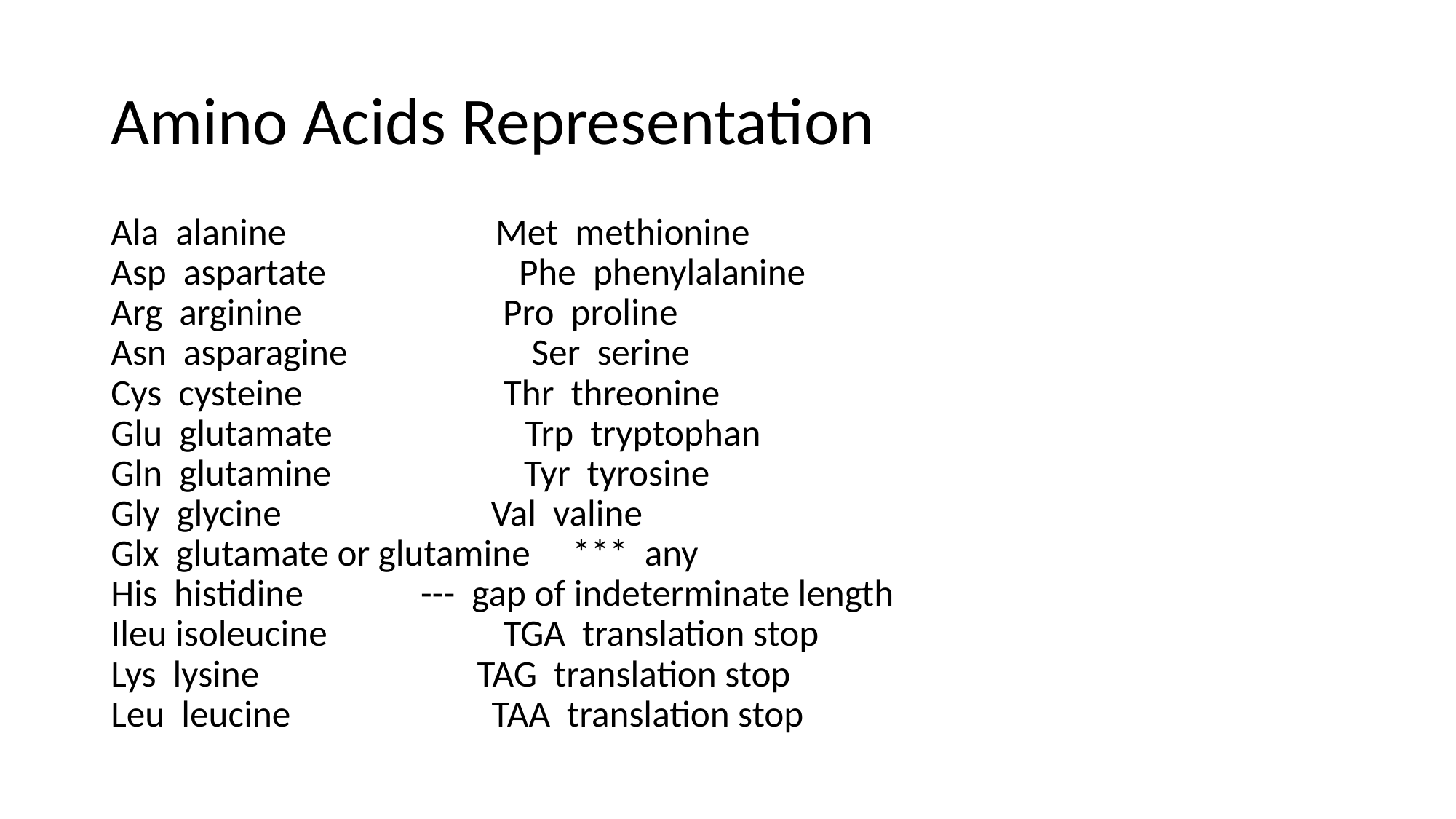

# Amino Acids Representation
Ala  alanine                         Met  methionine
Asp  aspartate                       Phe  phenylalanine
Arg  arginine                        Pro  proline
Asn  asparagine                      Ser  serine
Cys  cysteine                        Thr  threonine
Glu  glutamate                       Trp  tryptophan
Gln  glutamine                       Tyr  tyrosine
Gly  glycine                         Val  valine
Glx  glutamate or glutamine     ***  any
His  histidine              ---  gap of indeterminate length
Ileu isoleucine                     TGA  translation stop
Lys  lysine                          TAG  translation stop
Leu  leucine                        TAA  translation stop